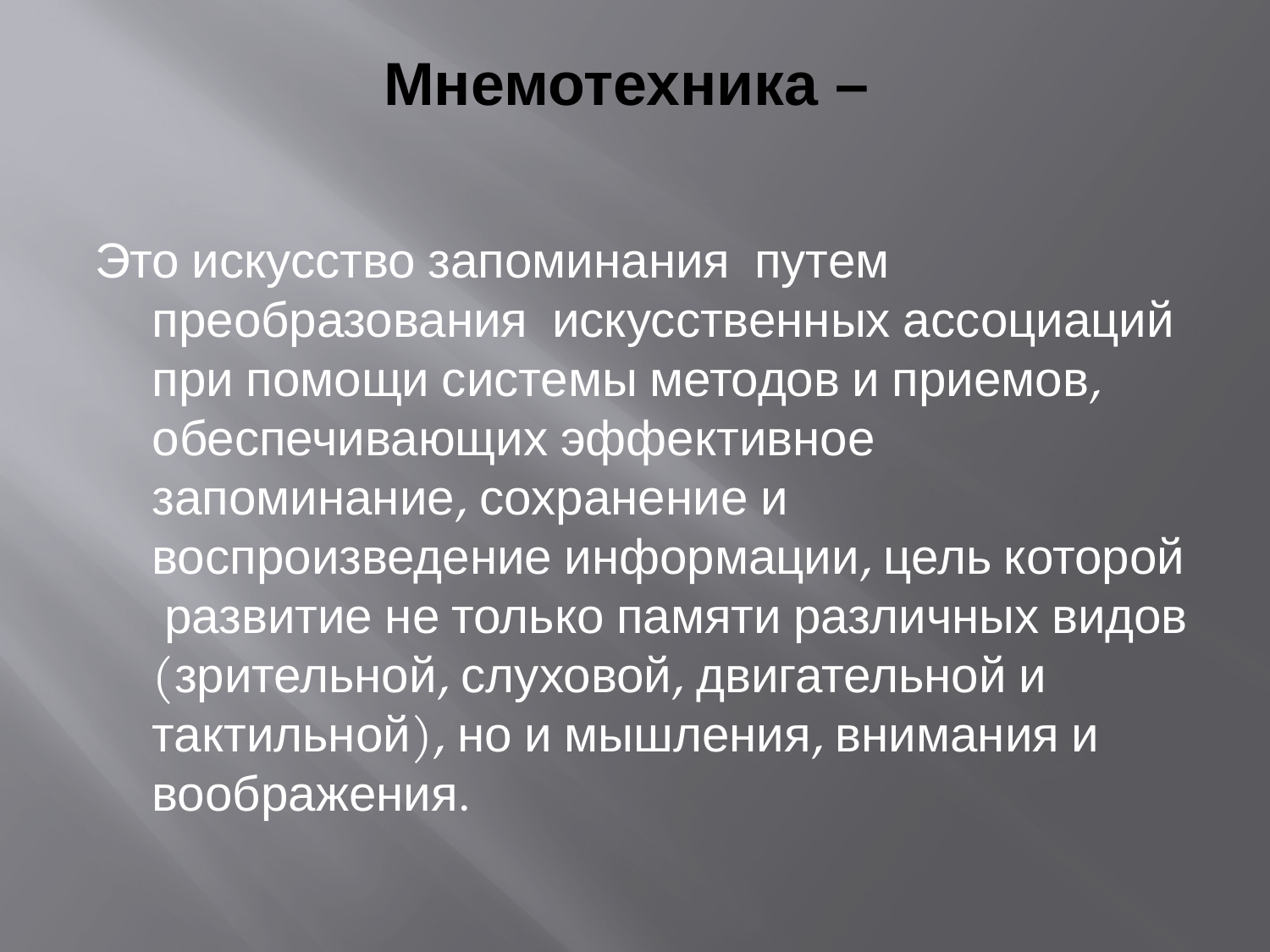

# Мнемотехника –
Это искусство запоминания  путем преобразования  искусственных ассоциаций  при помощи системы методов и приемов, обеспечивающих эффективное запоминание, сохранение и воспроизведение информации, цель которой  развитие не только памяти различных видов (зрительной, слуховой, двигательной и тактильной), но и мышления, внимания и воображения.